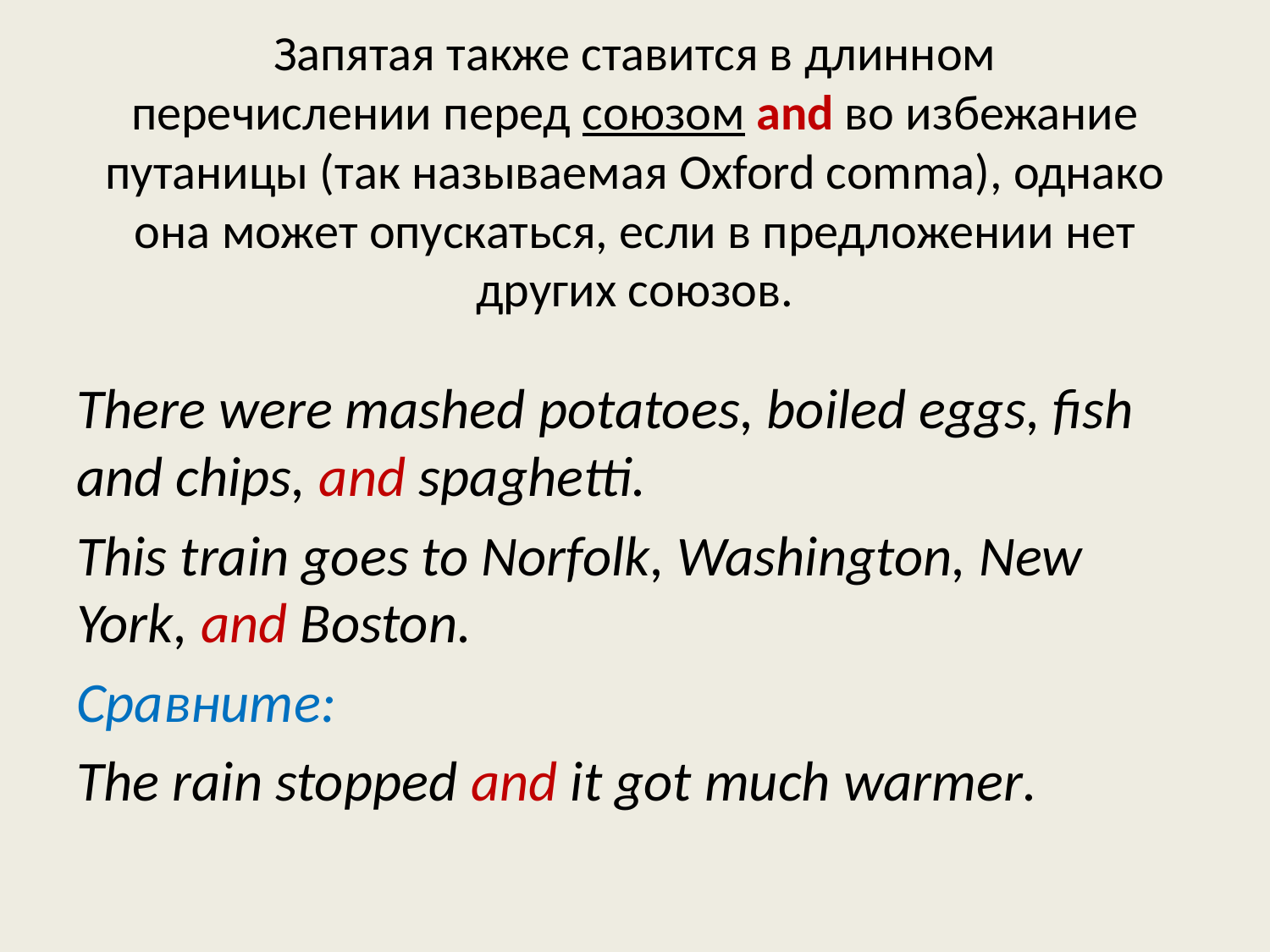

# Запятая также ставится в длинном перечислении перед союзом and во избежание путаницы (так называемая Oxford comma), однако она может опускаться, если в предложении нет других союзов.
There were mashed potatoes, boiled eggs, fish and chips, and spaghetti.
This train goes to Norfolk, Washington, New York, and Boston.
Сравните:
The rain stopped and it got much warmer.